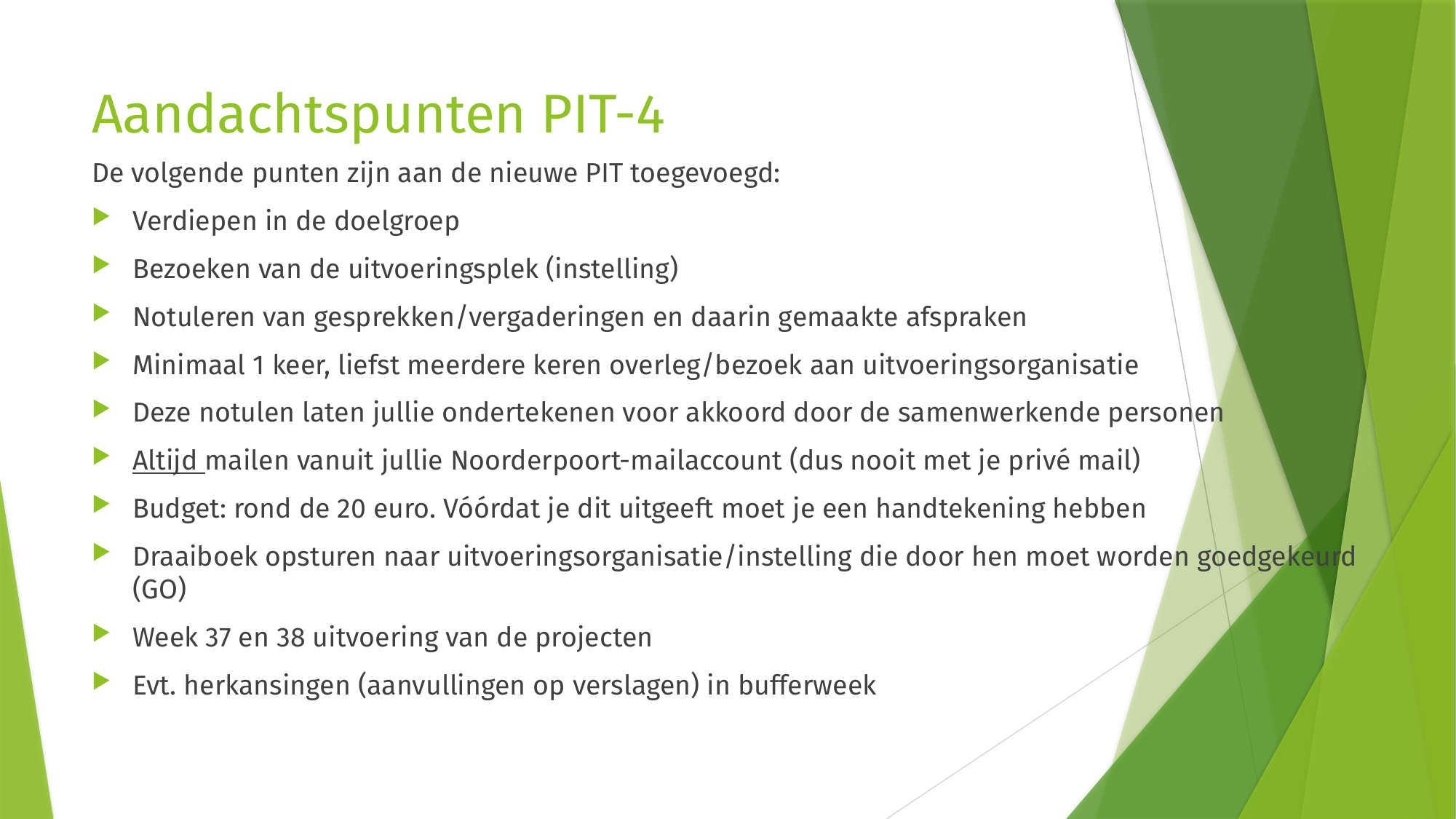

# Aandachtspunten PIT-4
De volgende punten zijn aan de nieuwe PIT toegevoegd:
Verdiepen in de doelgroep
Bezoeken van de uitvoeringsplek (instelling)
Notuleren van gesprekken/vergaderingen en daarin gemaakte afspraken
Minimaal 1 keer, liefst meerdere keren overleg/bezoek aan uitvoeringsorganisatie
Deze notulen laten jullie ondertekenen voor akkoord door de samenwerkende personen
Altijd mailen vanuit jullie Noorderpoort-mailaccount (dus nooit met je privé mail)
Budget: rond de 20 euro. Vóórdat je dit uitgeeft moet je een handtekening hebben
Draaiboek opsturen naar uitvoeringsorganisatie/instelling die door hen moet worden goedgekeurd (GO)
Week 37 en 38 uitvoering van de projecten
Evt. herkansingen (aanvullingen op verslagen) in bufferweek